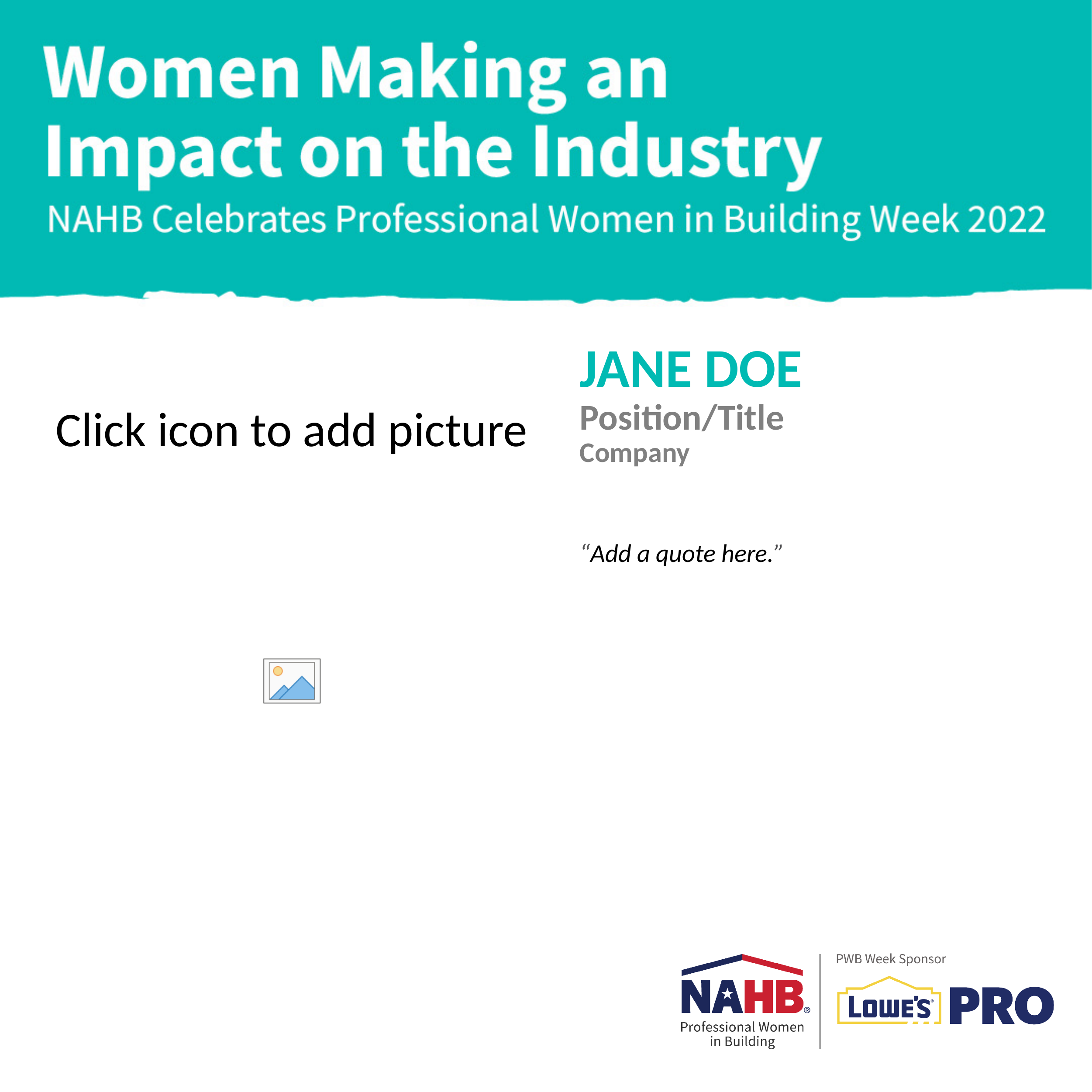

JANE DOE
Position/Title
Company

“Add a quote here.”